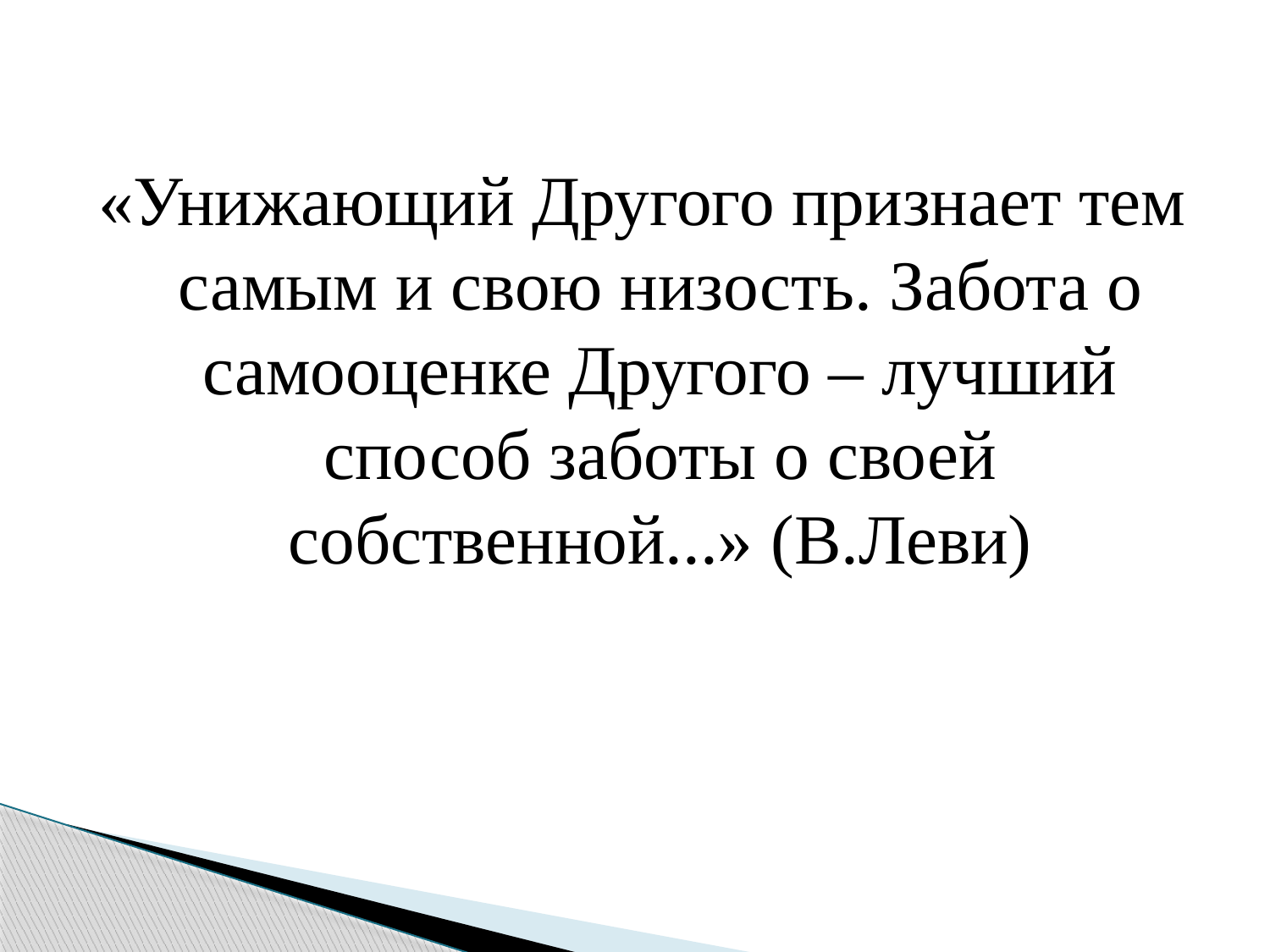

«Унижающий Другого признает тем самым и свою низость. Забота о самооценке Другого – лучший способ заботы о своей собственной...» (В.Леви)